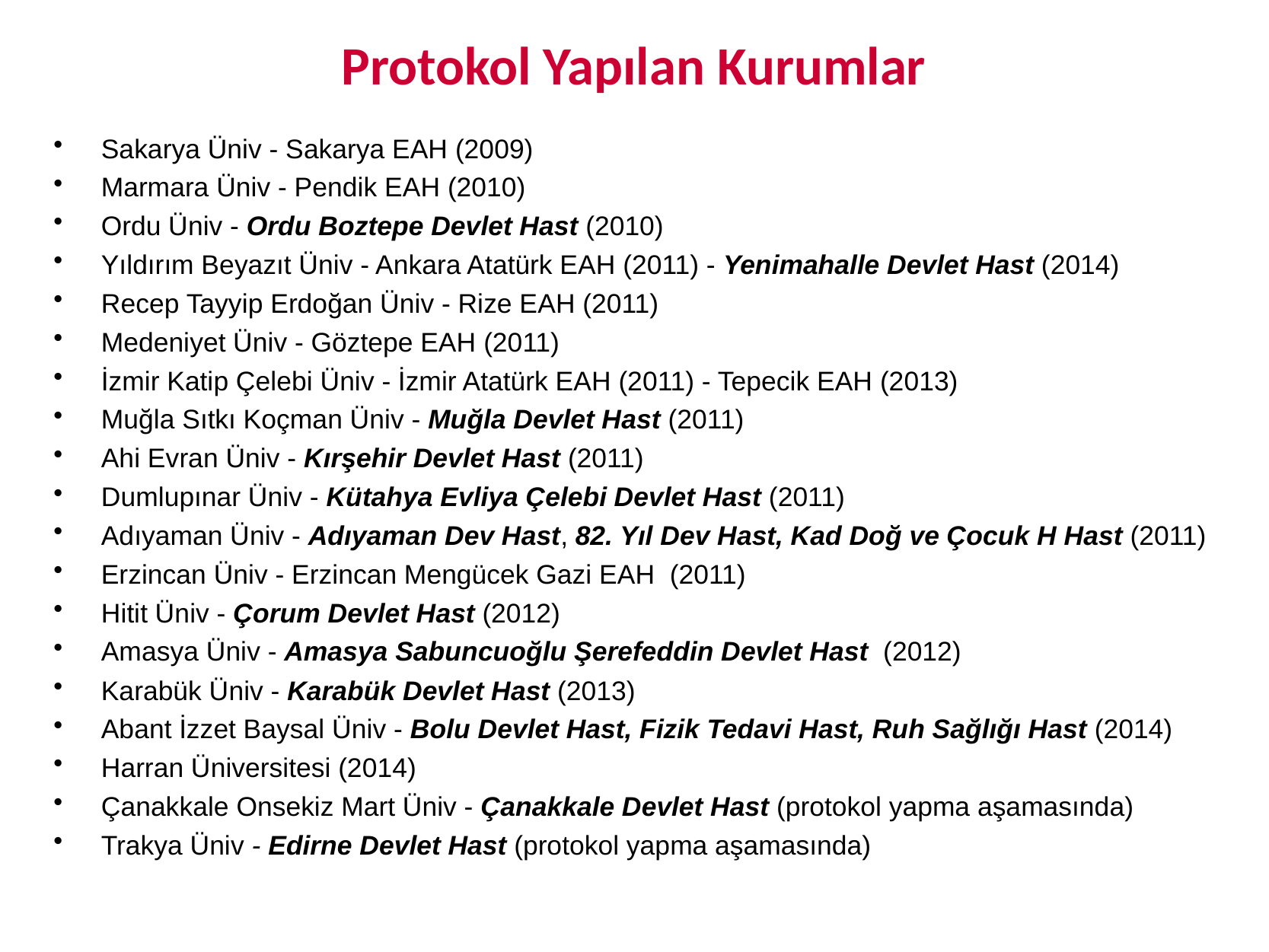

# Protokol Yapılan Kurumlar
Sakarya Üniv - Sakarya EAH (2009)
Marmara Üniv - Pendik EAH (2010)
Ordu Üniv - Ordu Boztepe Devlet Hast (2010)
Yıldırım Beyazıt Üniv - Ankara Atatürk EAH (2011) - Yenimahalle Devlet Hast (2014)
Recep Tayyip Erdoğan Üniv - Rize EAH (2011)
Medeniyet Üniv - Göztepe EAH (2011)
İzmir Katip Çelebi Üniv - İzmir Atatürk EAH (2011) - Tepecik EAH (2013)
Muğla Sıtkı Koçman Üniv - Muğla Devlet Hast (2011)
Ahi Evran Üniv - Kırşehir Devlet Hast (2011)
Dumlupınar Üniv - Kütahya Evliya Çelebi Devlet Hast (2011)
Adıyaman Üniv - Adıyaman Dev Hast, 82. Yıl Dev Hast, Kad Doğ ve Çocuk H Hast (2011)
Erzincan Üniv - Erzincan Mengücek Gazi EAH  (2011)
Hitit Üniv - Çorum Devlet Hast (2012)
Amasya Üniv - Amasya Sabuncuoğlu Şerefeddin Devlet Hast  (2012)
Karabük Üniv - Karabük Devlet Hast (2013)
Abant İzzet Baysal Üniv - Bolu Devlet Hast, Fizik Tedavi Hast, Ruh Sağlığı Hast (2014)
Harran Üniversitesi (2014)
Çanakkale Onsekiz Mart Üniv - Çanakkale Devlet Hast (protokol yapma aşamasında)
Trakya Üniv - Edirne Devlet Hast (protokol yapma aşamasında)